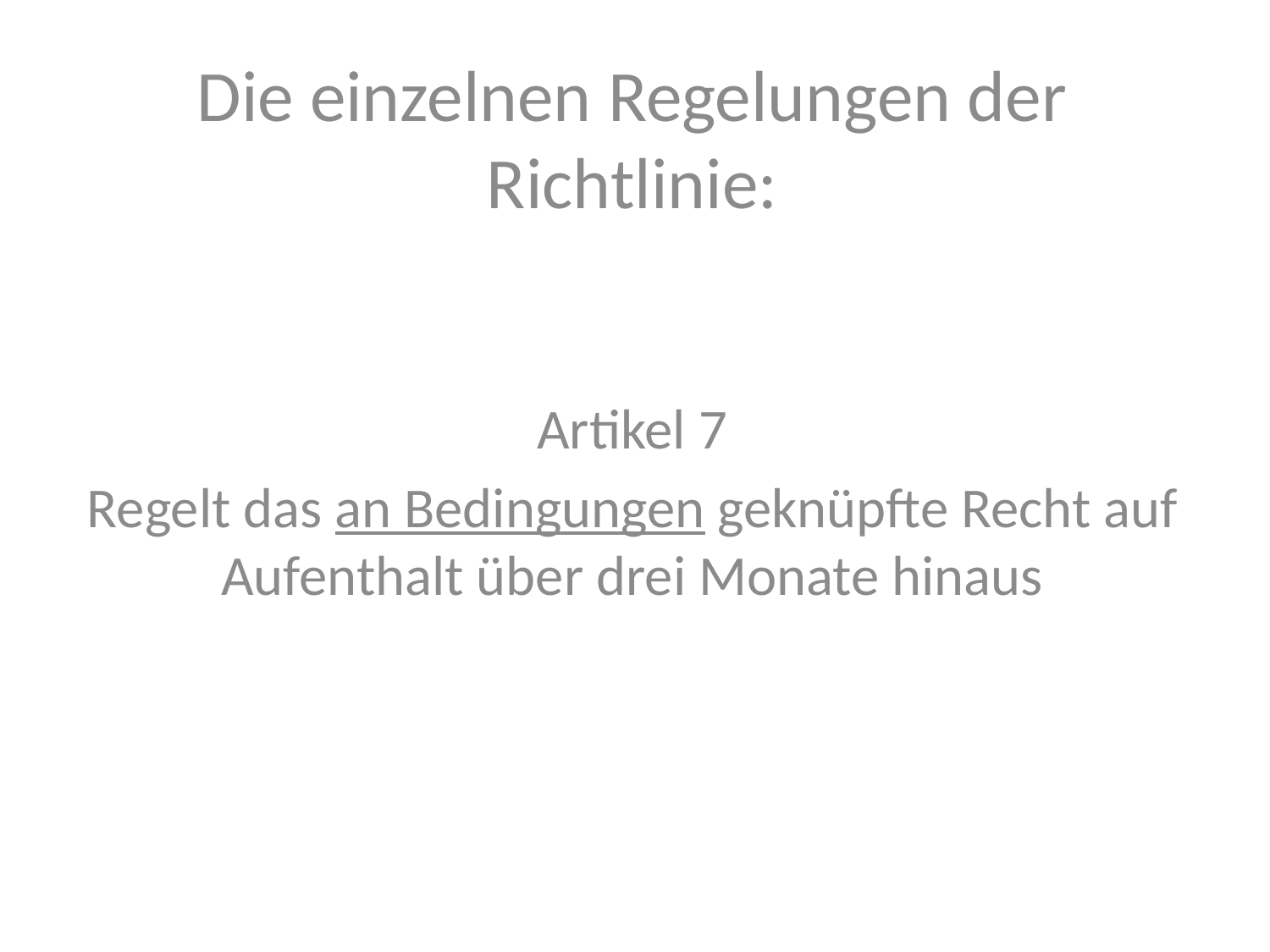

Die einzelnen Regelungen der Richtlinie:

Artikel 7
Regelt das an Bedingungen geknüpfte Recht auf Aufenthalt über drei Monate hinaus